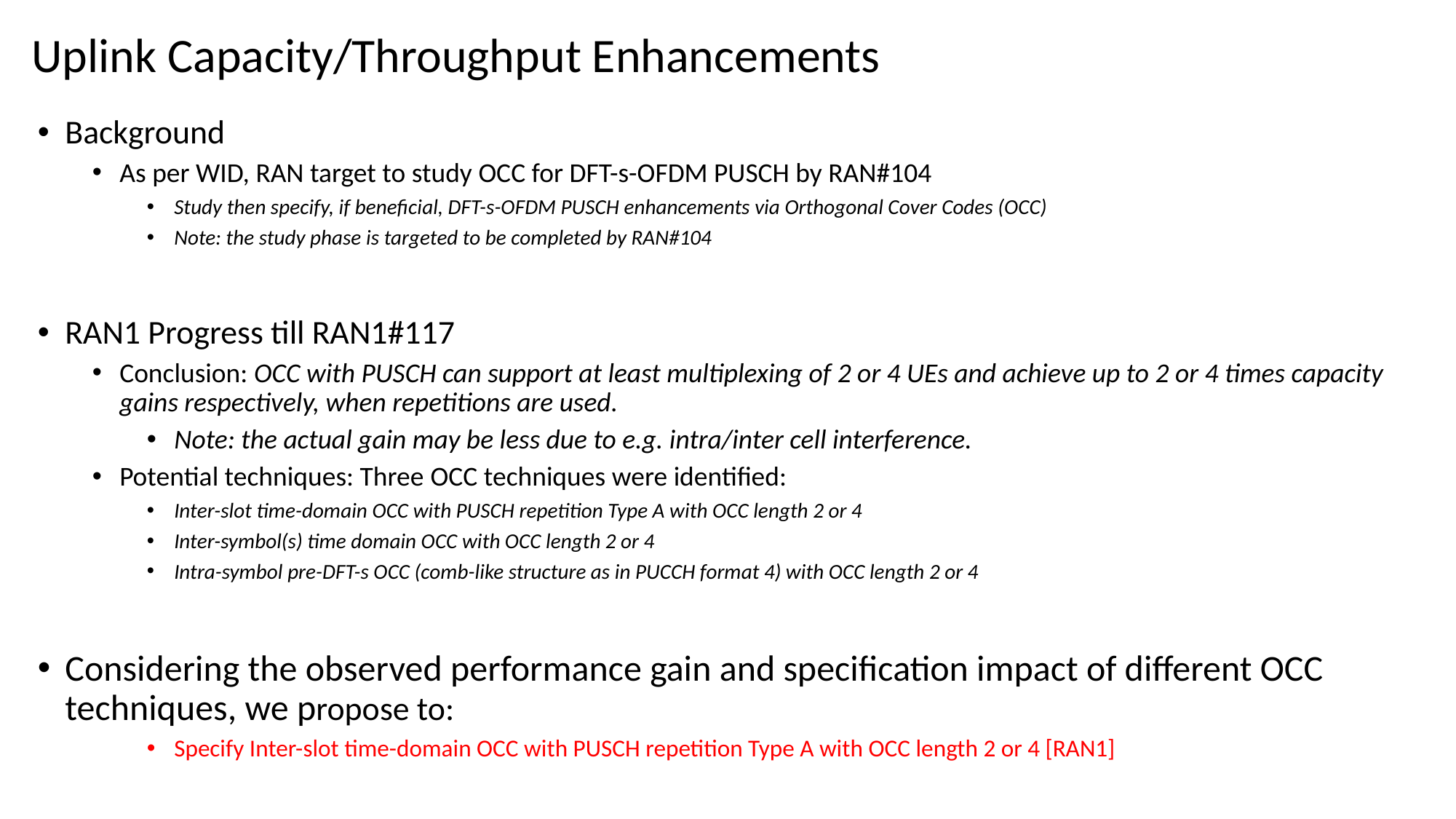

# Uplink Capacity/Throughput Enhancements
Background
As per WID, RAN target to study OCC for DFT-s-OFDM PUSCH by RAN#104
Study then specify, if beneficial, DFT-s-OFDM PUSCH enhancements via Orthogonal Cover Codes (OCC)
Note: the study phase is targeted to be completed by RAN#104

RAN1 Progress till RAN1#117
Conclusion: OCC with PUSCH can support at least multiplexing of 2 or 4 UEs and achieve up to 2 or 4 times capacity gains respectively, when repetitions are used.
Note: the actual gain may be less due to e.g. intra/inter cell interference.
Potential techniques: Three OCC techniques were identified:
Inter-slot time-domain OCC with PUSCH repetition Type A with OCC length 2 or 4
Inter-symbol(s) time domain OCC with OCC length 2 or 4
Intra-symbol pre-DFT-s OCC (comb-like structure as in PUCCH format 4) with OCC length 2 or 4

Considering the observed performance gain and specification impact of different OCC techniques, we propose to:
Specify Inter-slot time-domain OCC with PUSCH repetition Type A with OCC length 2 or 4 [RAN1]